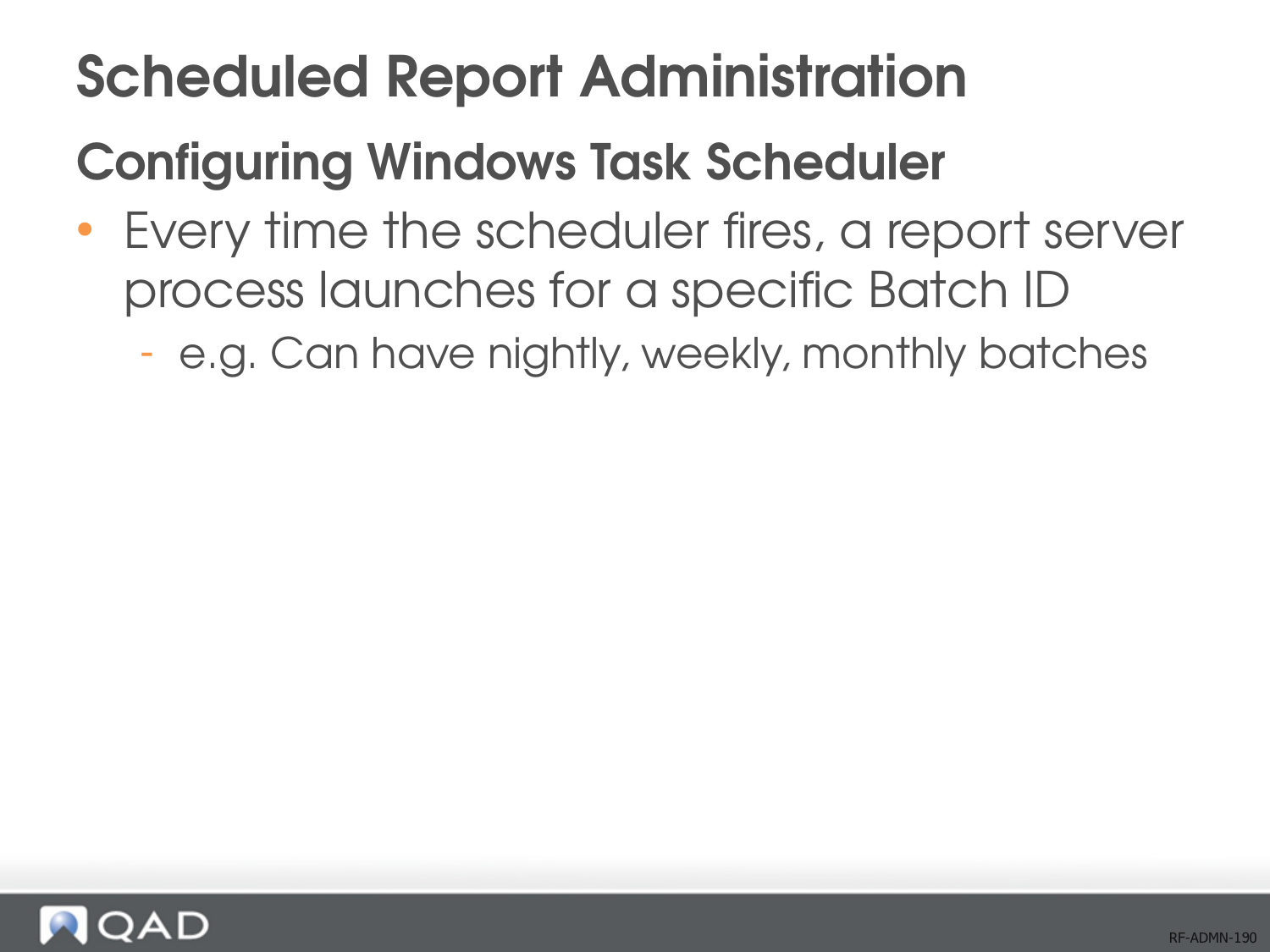

# Scheduled Report Administration
Configuring Windows Task Scheduler
Every time the scheduler fires, a report server process launches for a specific Batch ID
e.g. Can have nightly, weekly, monthly batches
RF-ADMN-190